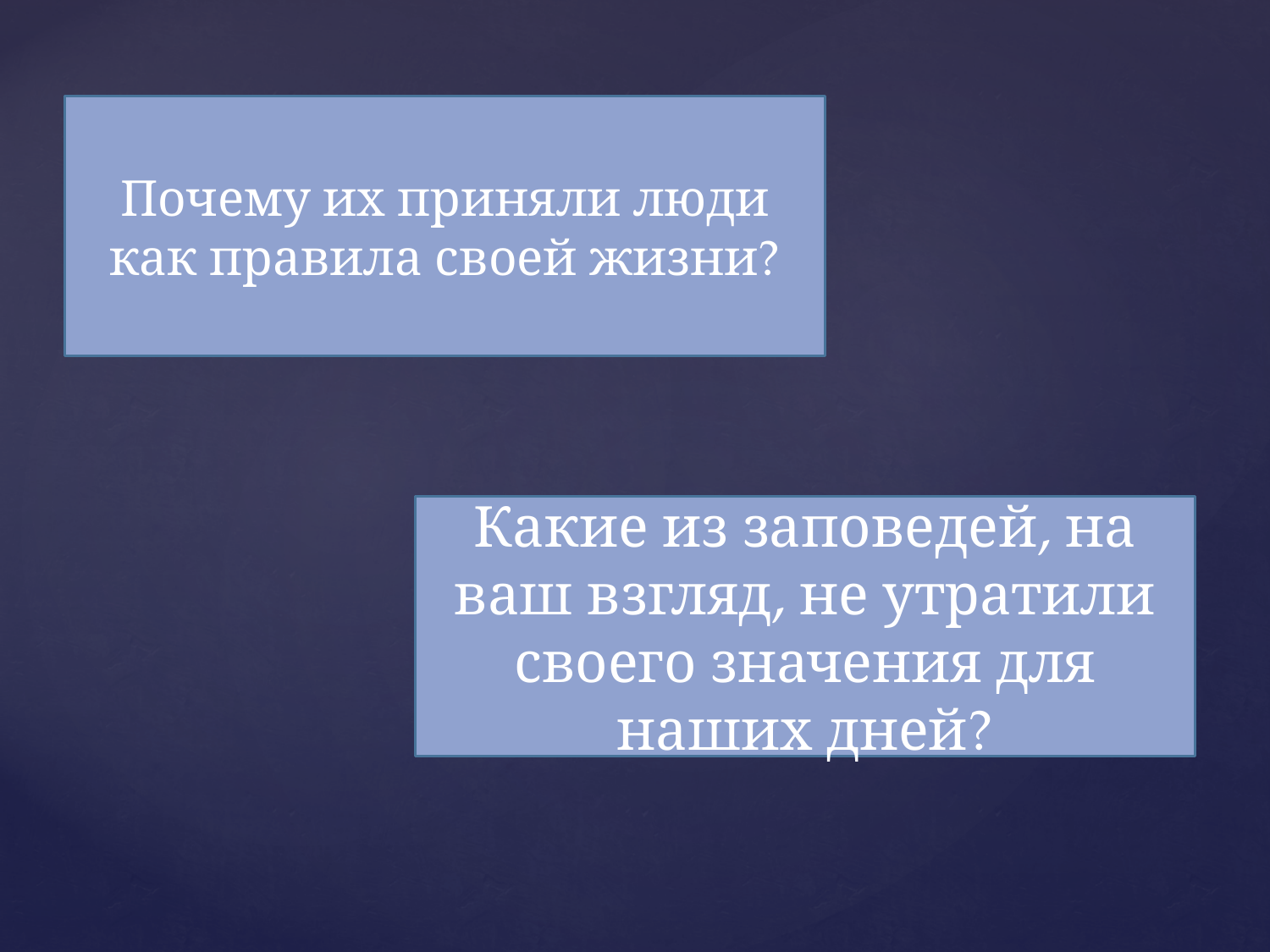

Почему их приняли люди как правила своей жизни?
Какие из заповедей, на ваш взгляд, не утратили своего значения для наших дней?
#